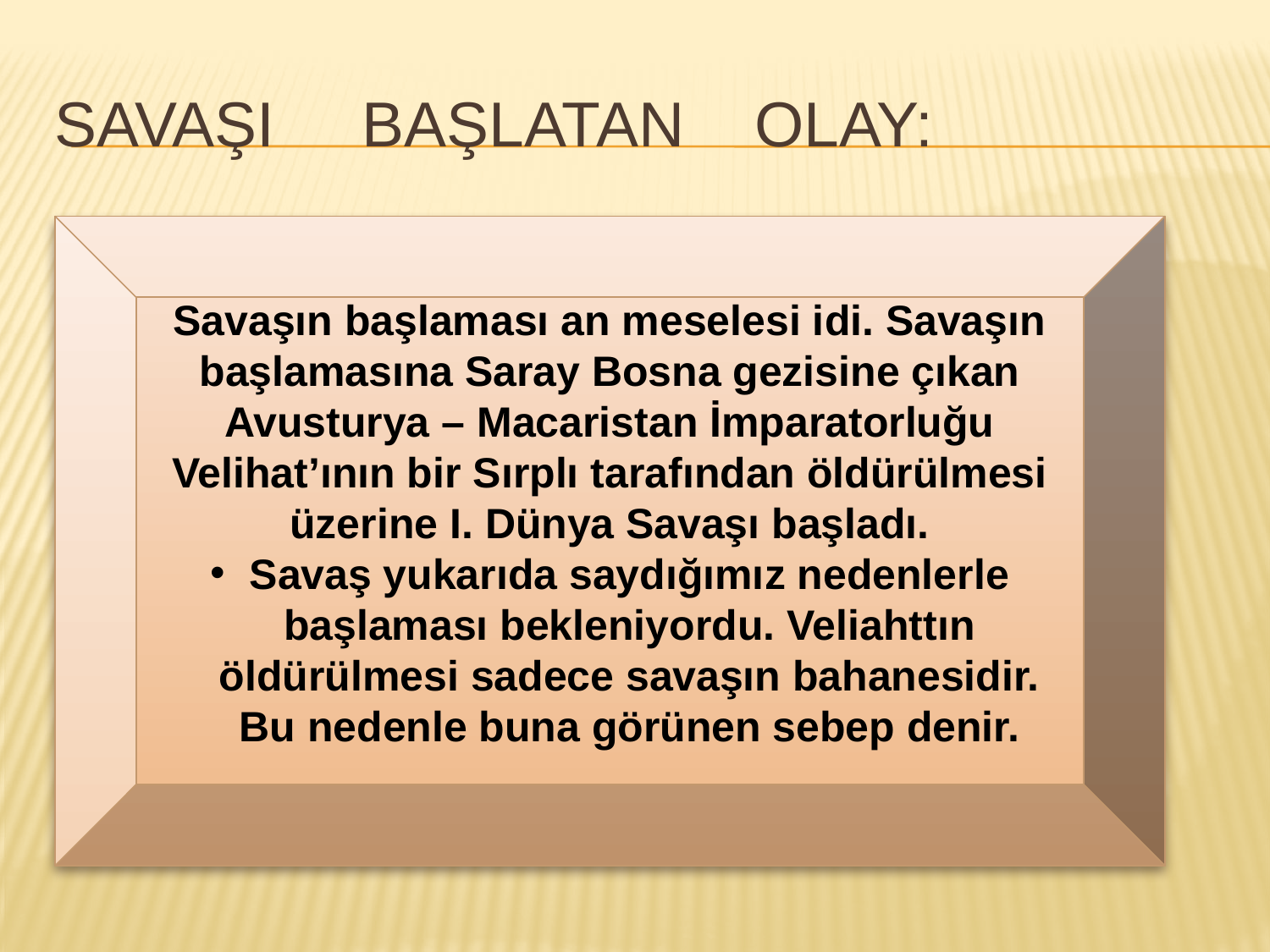

# SavaşI     Başlatan    olay:
Savaşın başlaması an meselesi idi. Savaşın başlamasına Saray Bosna gezisine çıkan Avusturya – Macaristan İmparatorluğu Velihat’ının bir Sırplı tarafından öldürülmesi üzerine I. Dünya Savaşı başladı.
Savaş yukarıda saydığımız nedenlerle başlaması bekleniyordu. Veliahttın öldürülmesi sadece savaşın bahanesidir. Bu nedenle buna görünen sebep denir.